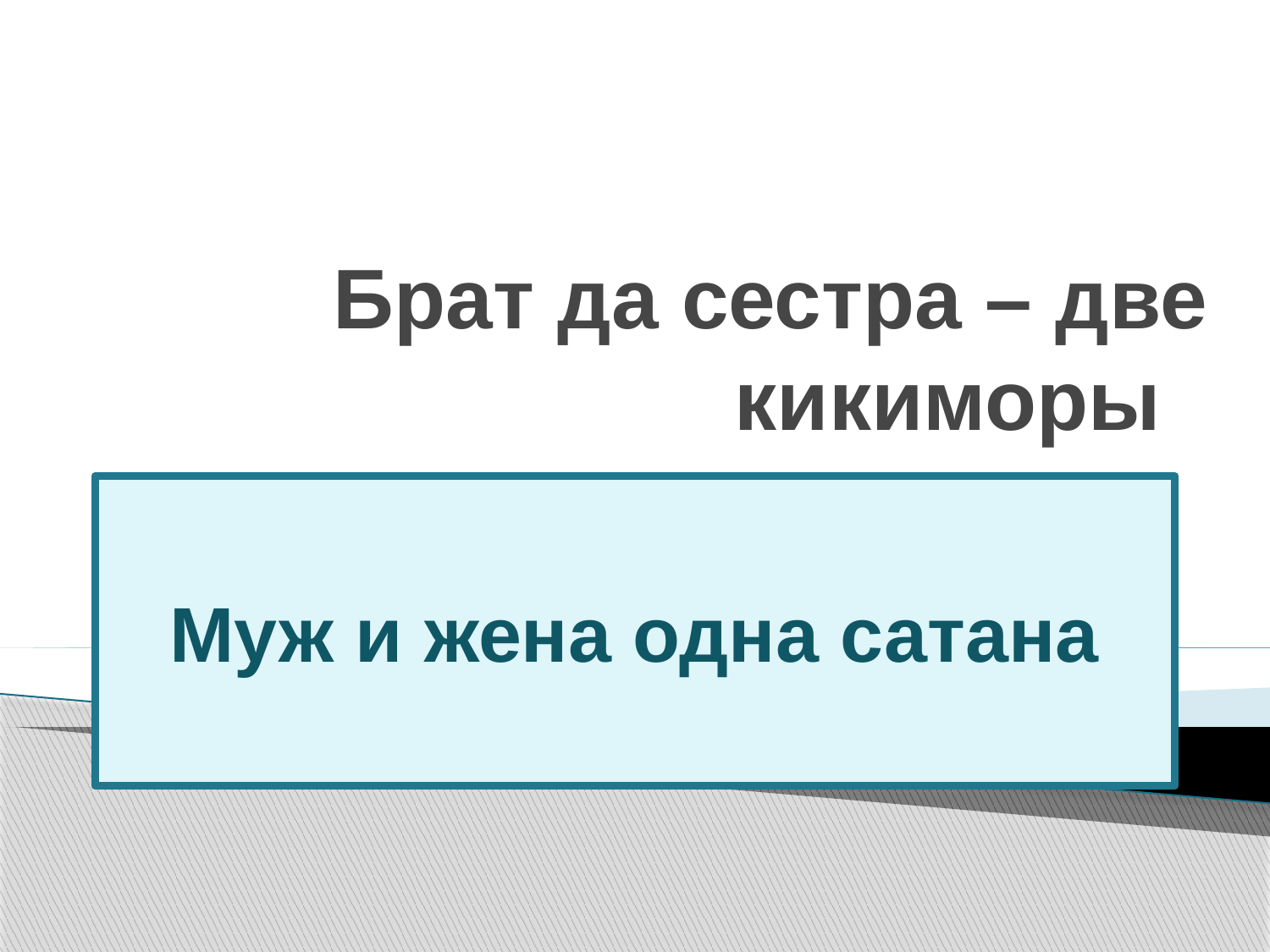

# Брат да сестра – две кикиморы
Муж и жена одна сатана